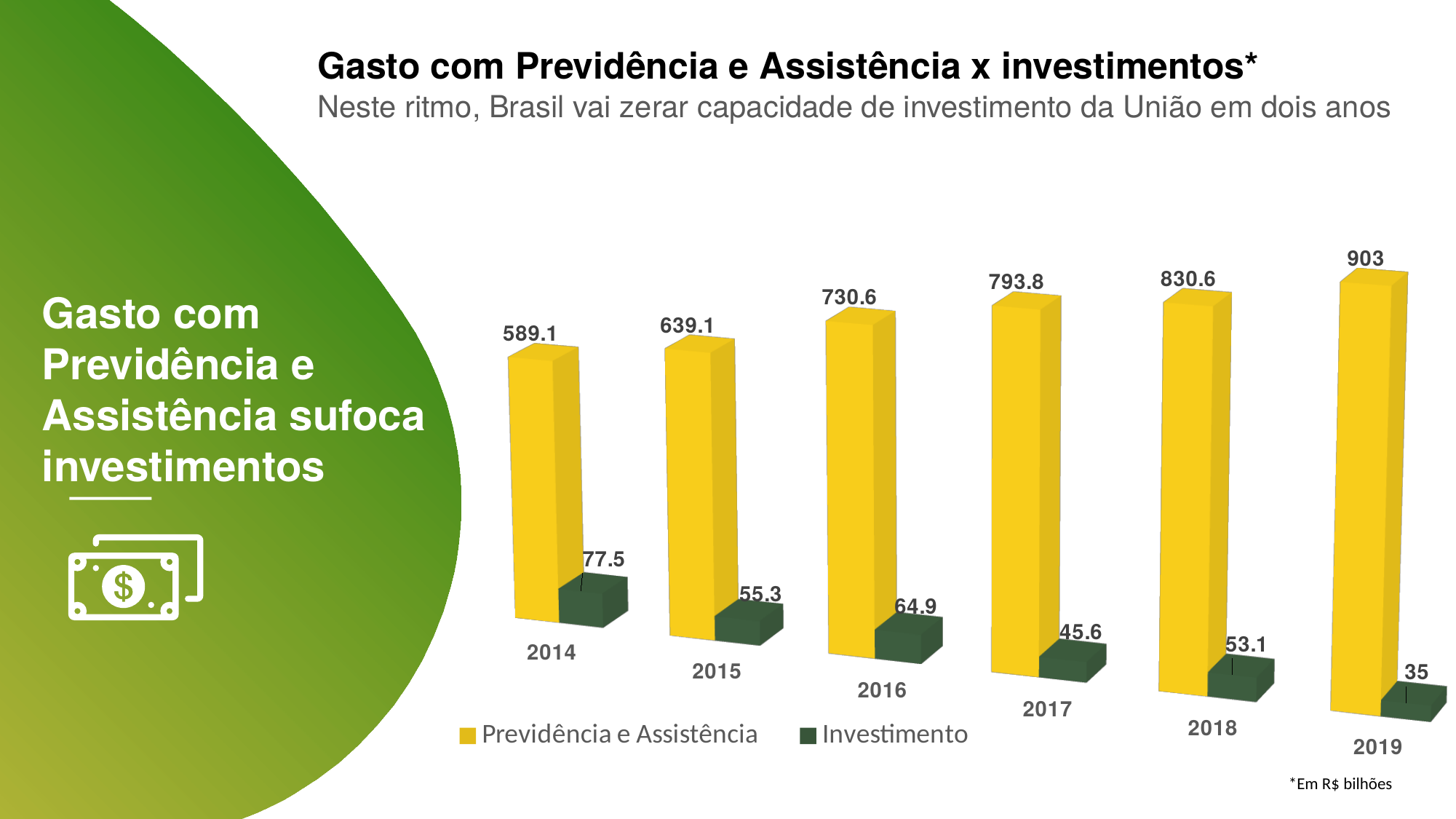

Gasto com Previdência e Assistência x investimentos*
Neste ritmo, Brasil vai zerar capacidade de investimento da União em dois anos

[unsupported chart]

Gasto com Previdência e Assistência sufoca investimentos

*Em R$ bilhões